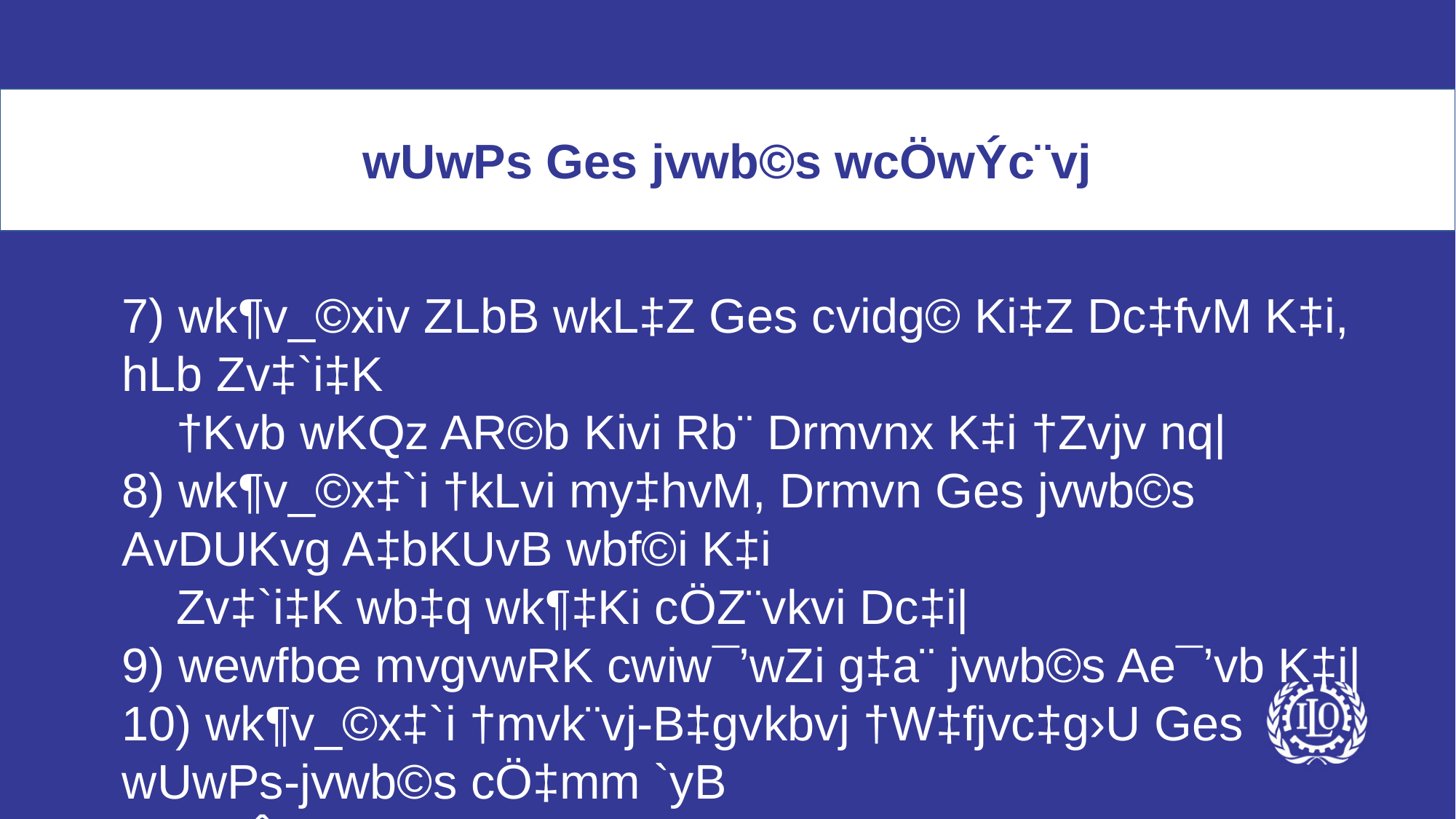

wUwPs Ges jvwb©s wcÖwÝc¨vj
7) wk¶v_©xiv ZLbB wkL‡Z Ges cvidg© Ki‡Z Dc‡fvM K‡i, hLb Zv‡`i‡K
    †Kvb wKQz AR©b Kivi Rb¨ Drmvnx K‡i †Zvjv nq|
8) wk¶v_©x‡`i †kLvi my‡hvM, Drmvn Ges jvwb©s AvDUKvg A‡bKUvB wbf©i K‡i
    Zv‡`i‡K wb‡q wk¶‡Ki cÖZ¨vkvi Dc‡i|
9) wewfbœ mvgvwRK cwiw¯’wZi g‡a¨ jvwb©s Ae¯’vb K‡i|
10) wk¶v_©x‡`i †mvk¨vj-B‡gvkbvj †W‡fjvc‡g›U Ges wUwPs-jvwb©s cÖ‡mm `yB
    †¶‡ÎB B›Uvicvi‡mvbvj wi‡jkbwkc Ges Kgywb‡Kkb LyeB ¸iyZ¡c~Y©|